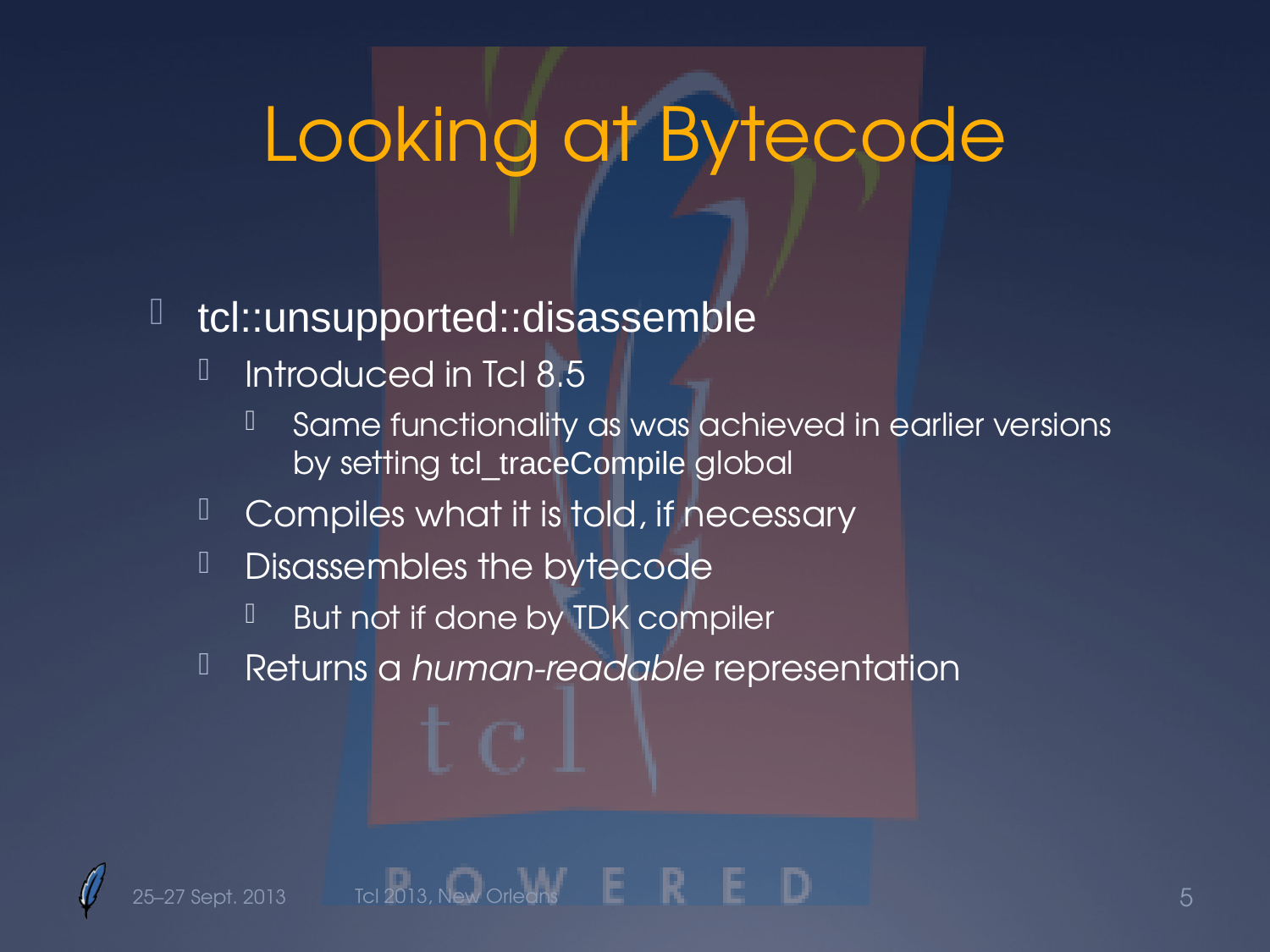

# Looking at Bytecode
tcl::unsupported::disassemble
Introduced in Tcl 8.5
Same functionality as was achieved in earlier versions by setting tcl_traceCompile global
Compiles what it is told, if necessary
Disassembles the bytecode
But not if done by TDK compiler
Returns a human-readable representation
25–27 Sept. 2013
Tcl 2013, New Orleans
5